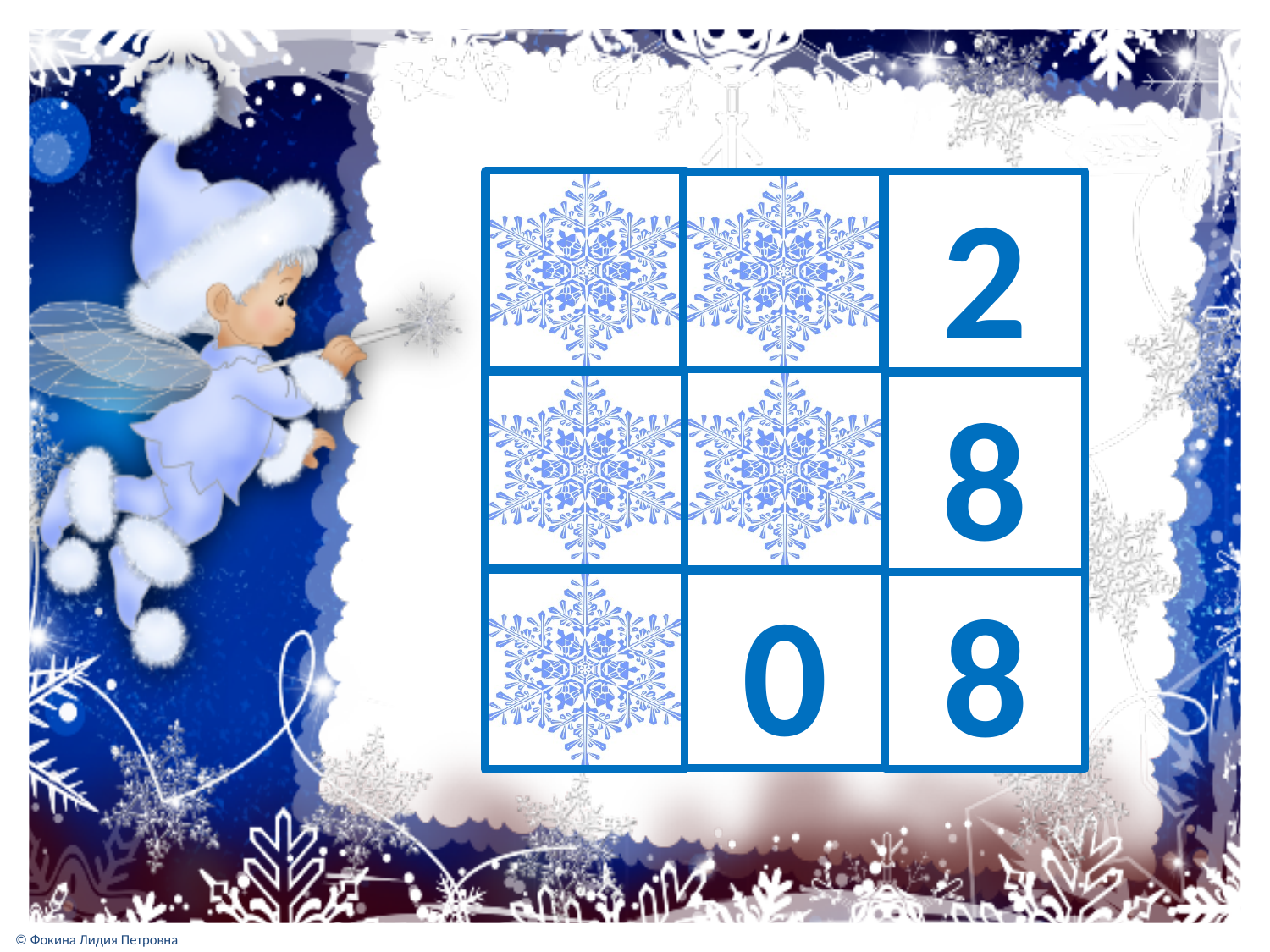

2

12
4

6

4
8

10
0
8